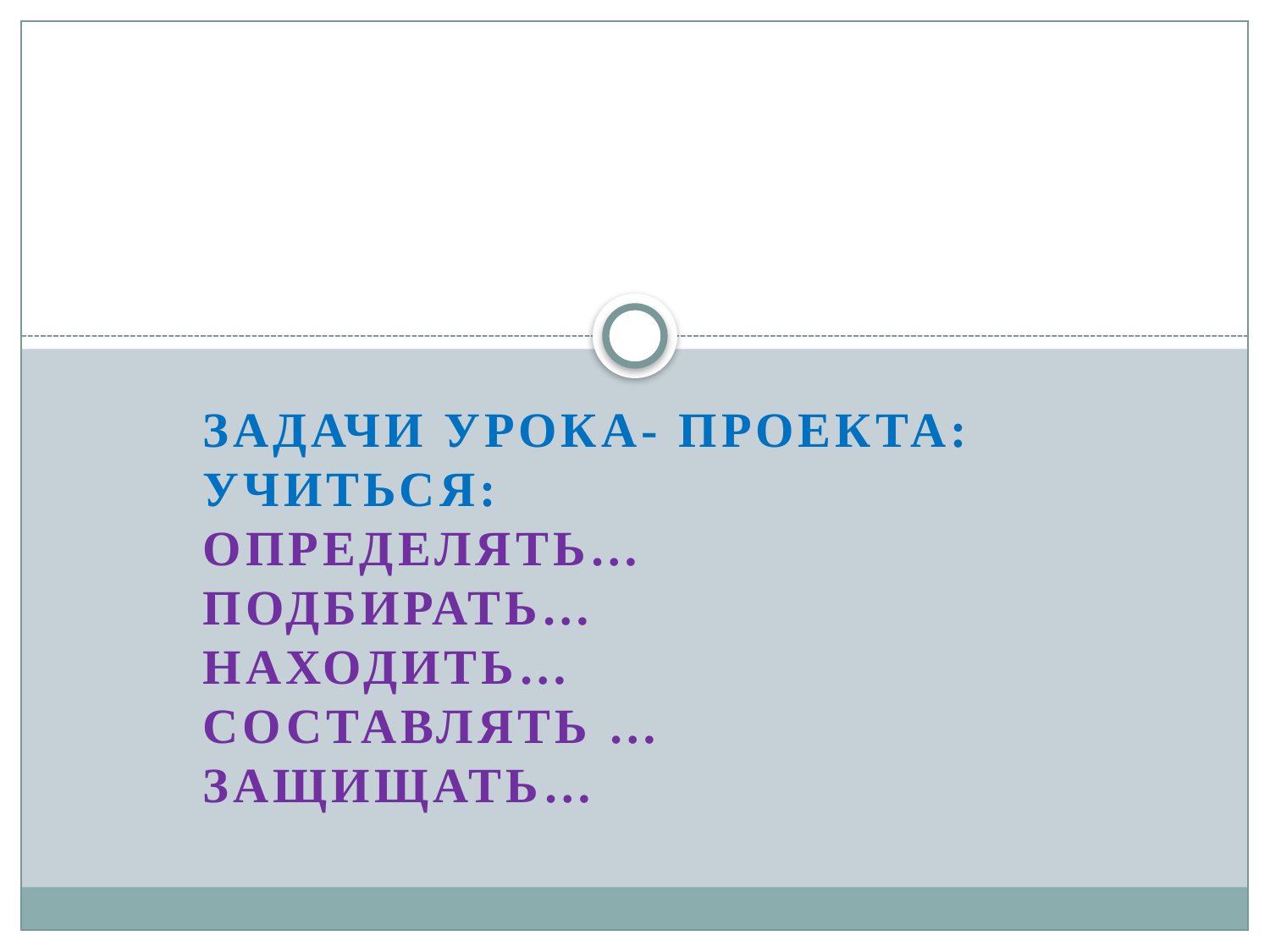

#
Задачи урока- проекта:
Учиться:
определять…
подбирать…
находить…
составлять …
защищать…